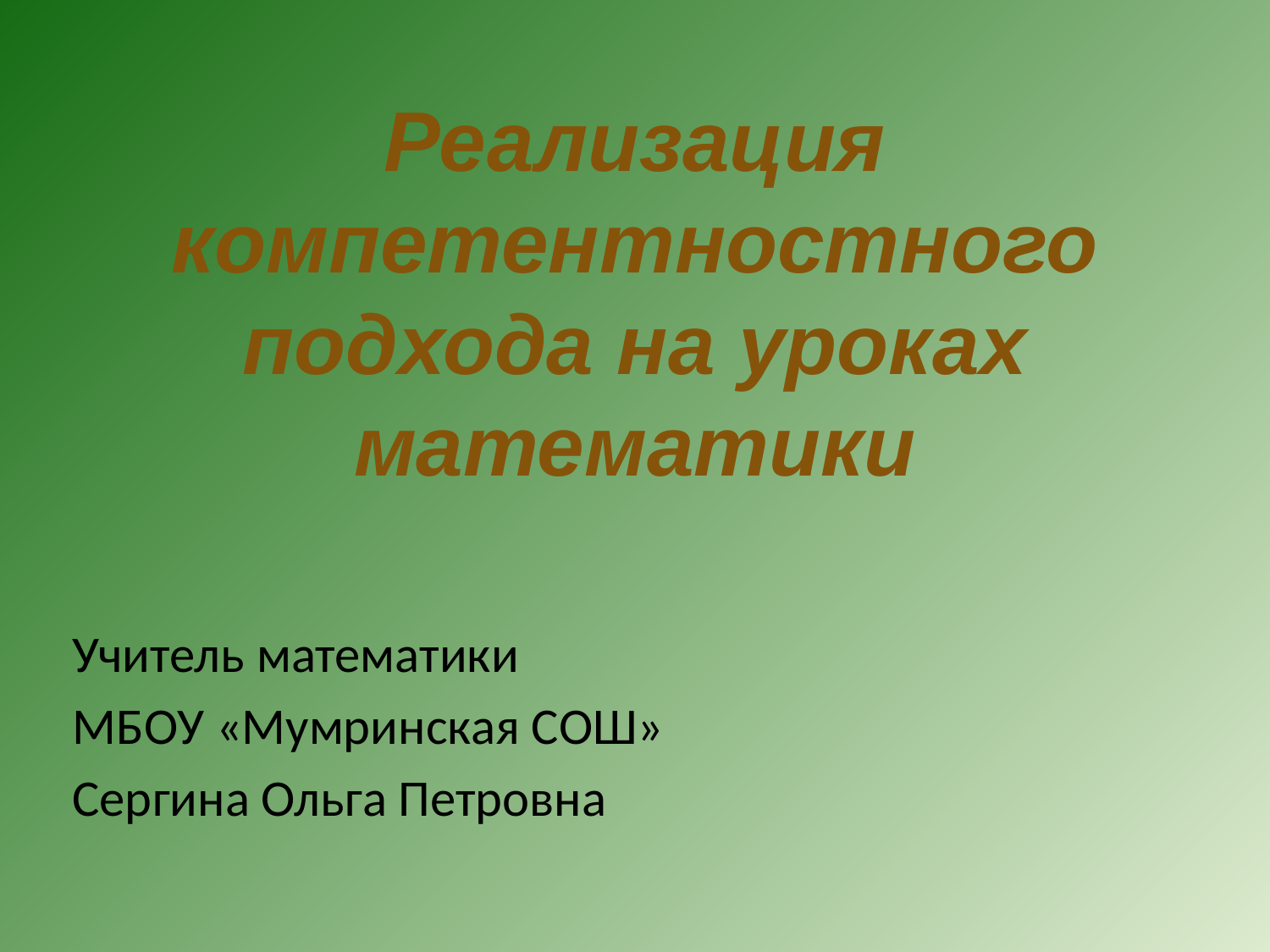

# Реализация компетентностного подхода на уроках математики
Учитель математики
МБОУ «Мумринская СОШ»
Сергина Ольга Петровна